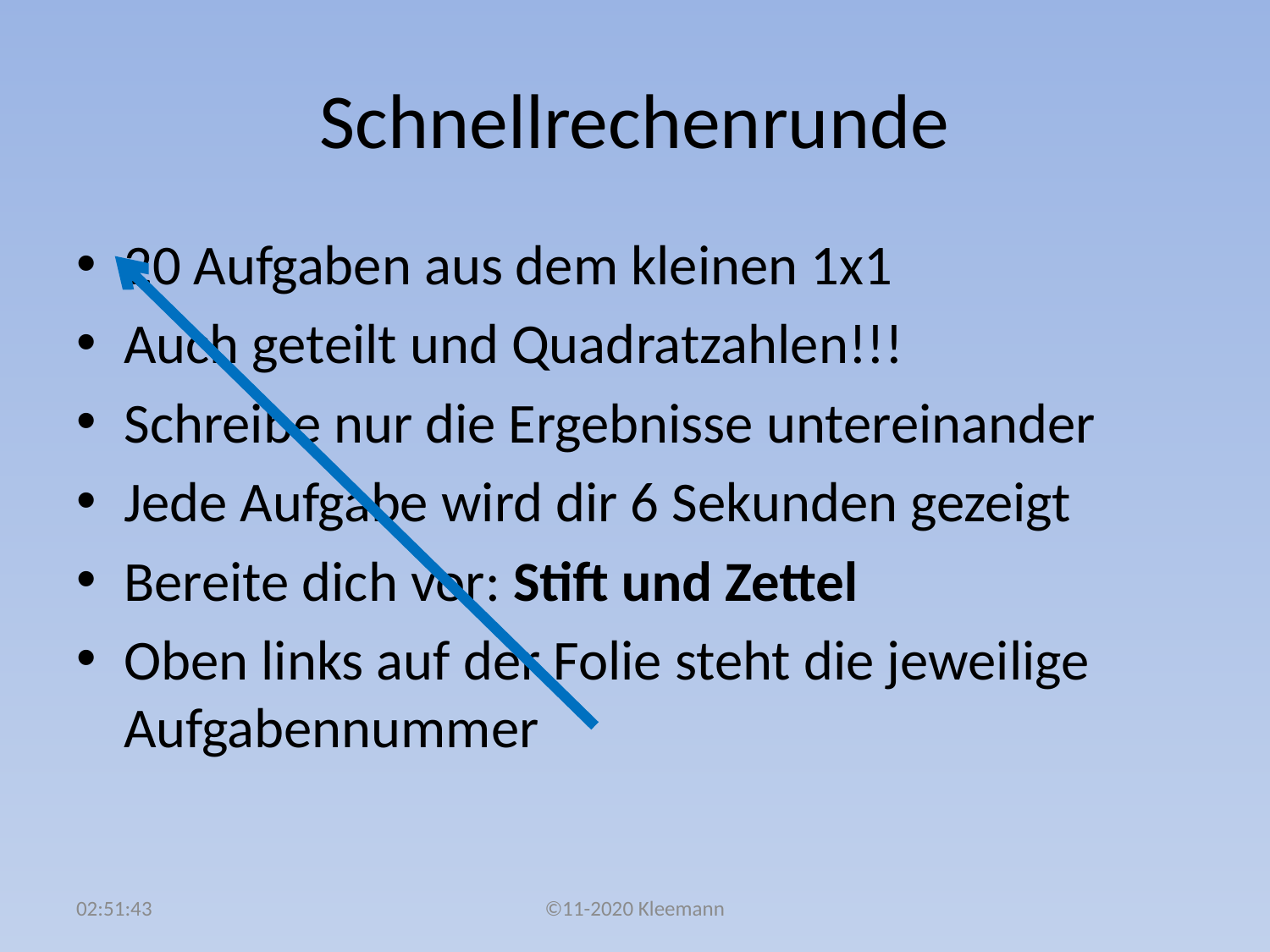

# Schnellrechenrunde
20 Aufgaben aus dem kleinen 1x1
Auch geteilt und Quadratzahlen!!!
Schreibe nur die Ergebnisse untereinander
Jede Aufgabe wird dir 6 Sekunden gezeigt
Bereite dich vor: Stift und Zettel
Oben links auf der Folie steht die jeweilige Aufgabennummer

02:51:43
©11-2020 Kleemann